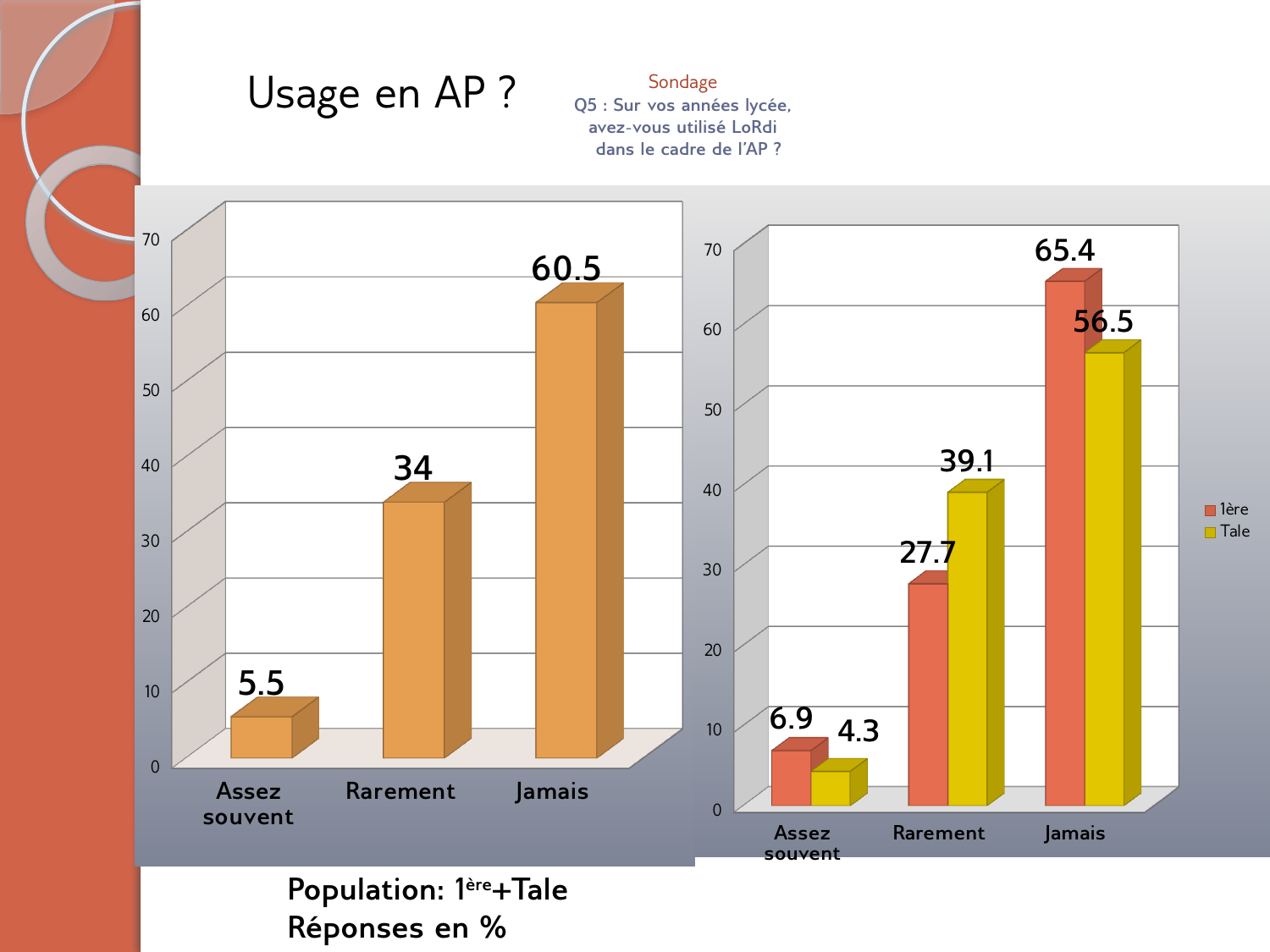

# Sondage Q5 : Sur vos années lycée, avez-vous utilisé LoRdi dans le cadre de l’AP ?
Usage en AP ?

[unsupported chart]

[unsupported chart]

Population: 1ère+Tale
Réponses en %